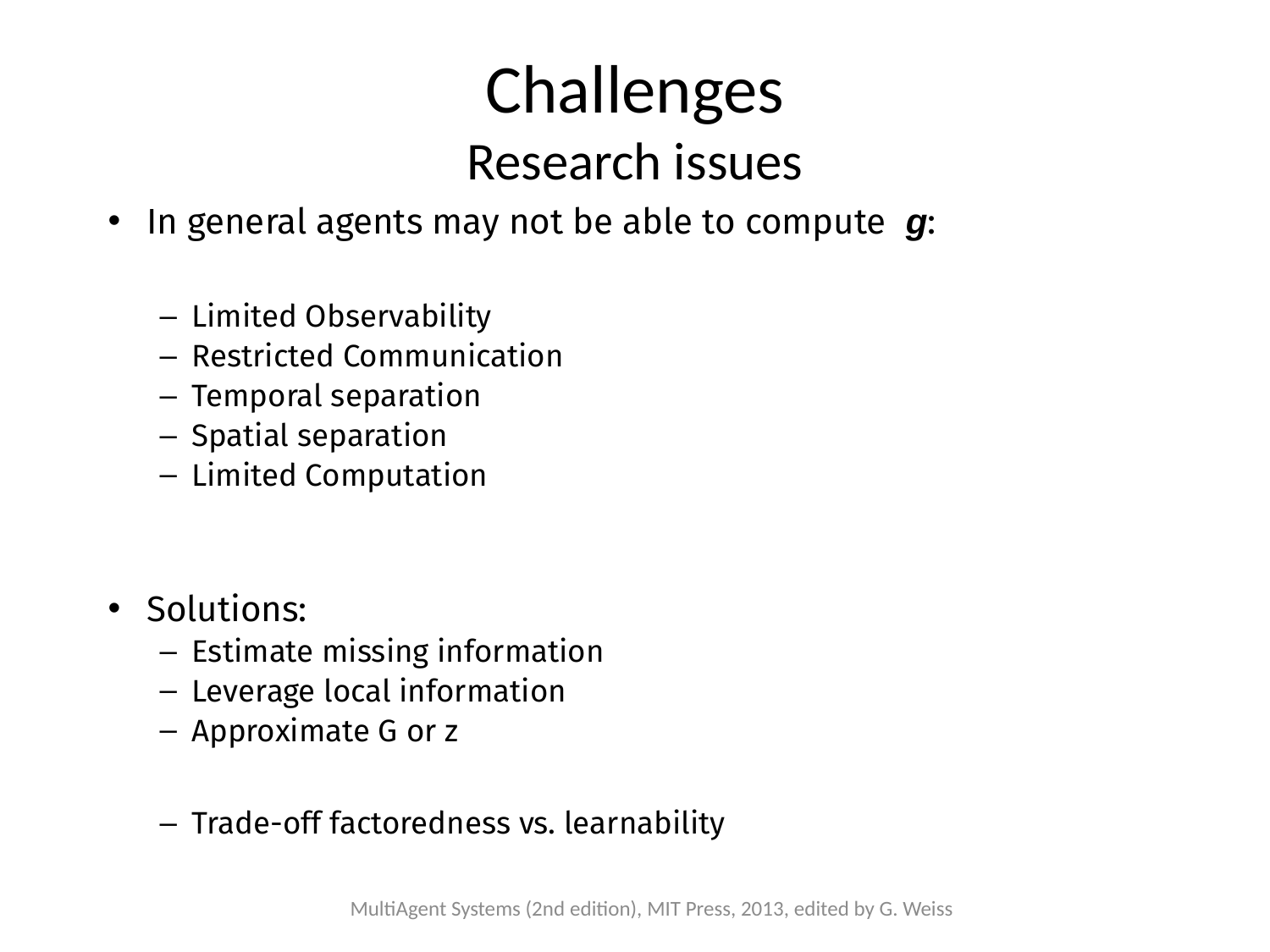

# Challenges Research issues
In general agents may not be able to compute  g:

Limited Observability
Restricted Communication
Temporal separation
Spatial separation
Limited Computation

Solutions:
Estimate missing information
Leverage local information
Approximate G or z

Trade-off factoredness vs. learnability
MultiAgent Systems (2nd edition), MIT Press, 2013, edited by G. Weiss